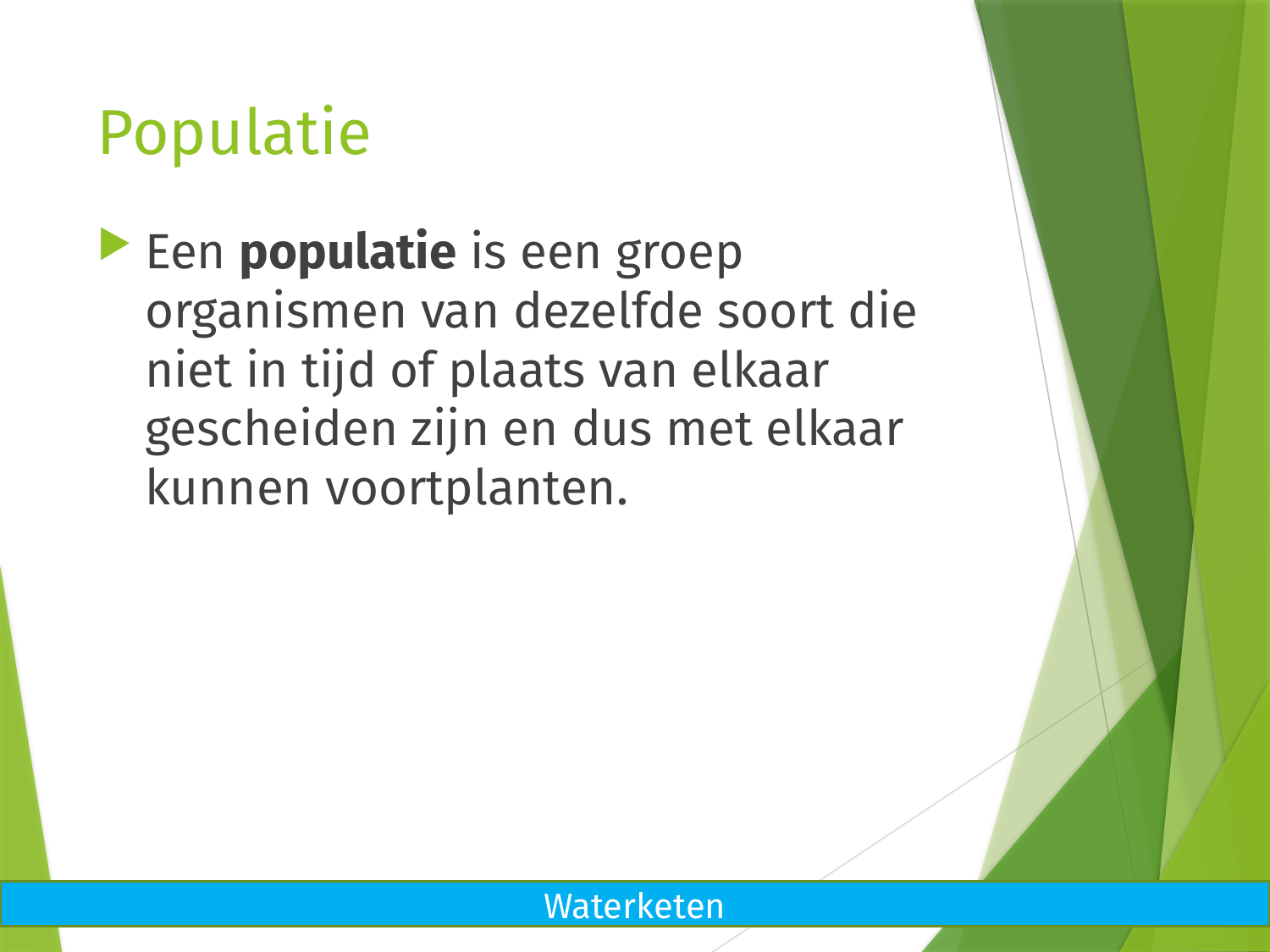

# Populatie
Een populatie is een groep organismen van dezelfde soort die niet in tijd of plaats van elkaar gescheiden zijn en dus met elkaar kunnen voortplanten.
Waterketen